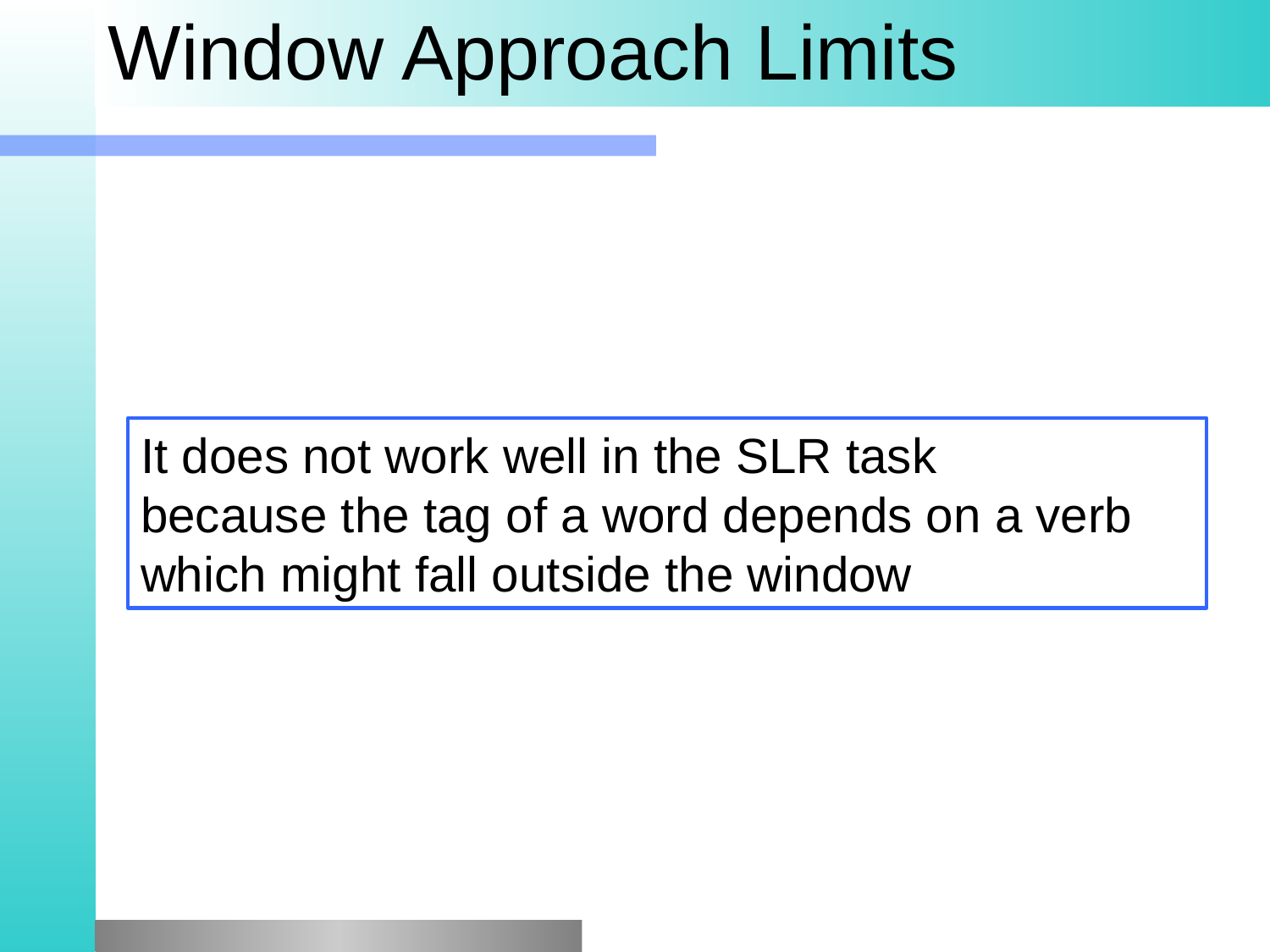

# Window Approach Limits
It does not work well in the SLR task
because the tag of a word depends on a verb which might fall outside the window